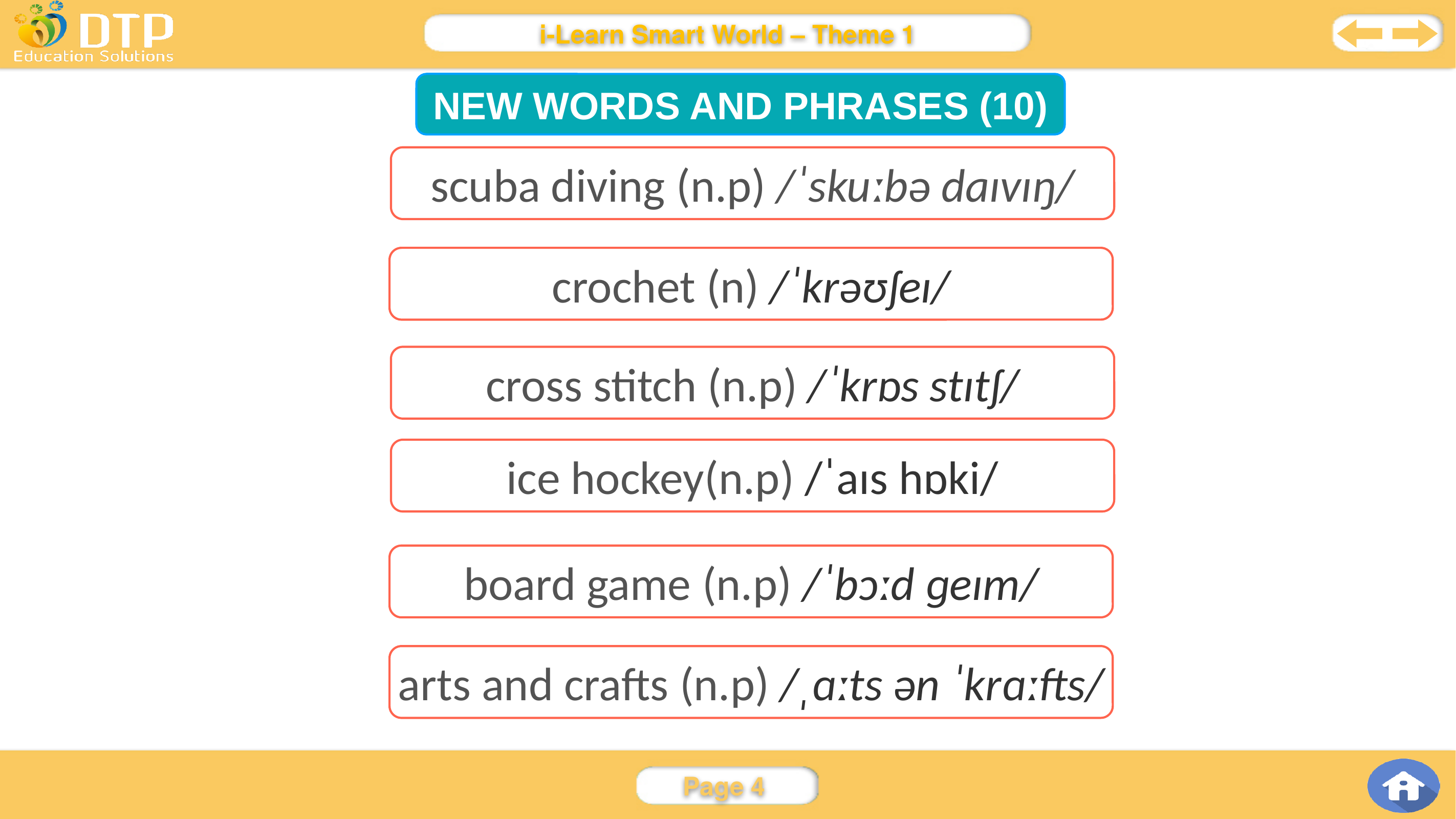

i-Learn Smart World – Theme 1
NEW WORDS AND PHRASES (10)
scuba diving (n.p) /ˈskuːbə daɪvɪŋ/
crochet (n) /ˈkrəʊʃeɪ/
cross stitch (n.p) /ˈkrɒs stɪtʃ/
ice hockey(n.p) /ˈaɪs hɒki/
board game (n.p) /ˈbɔːd ɡeɪm/
arts and crafts (n.p) /ˌɑːts ən ˈkrɑːfts/
Page 4